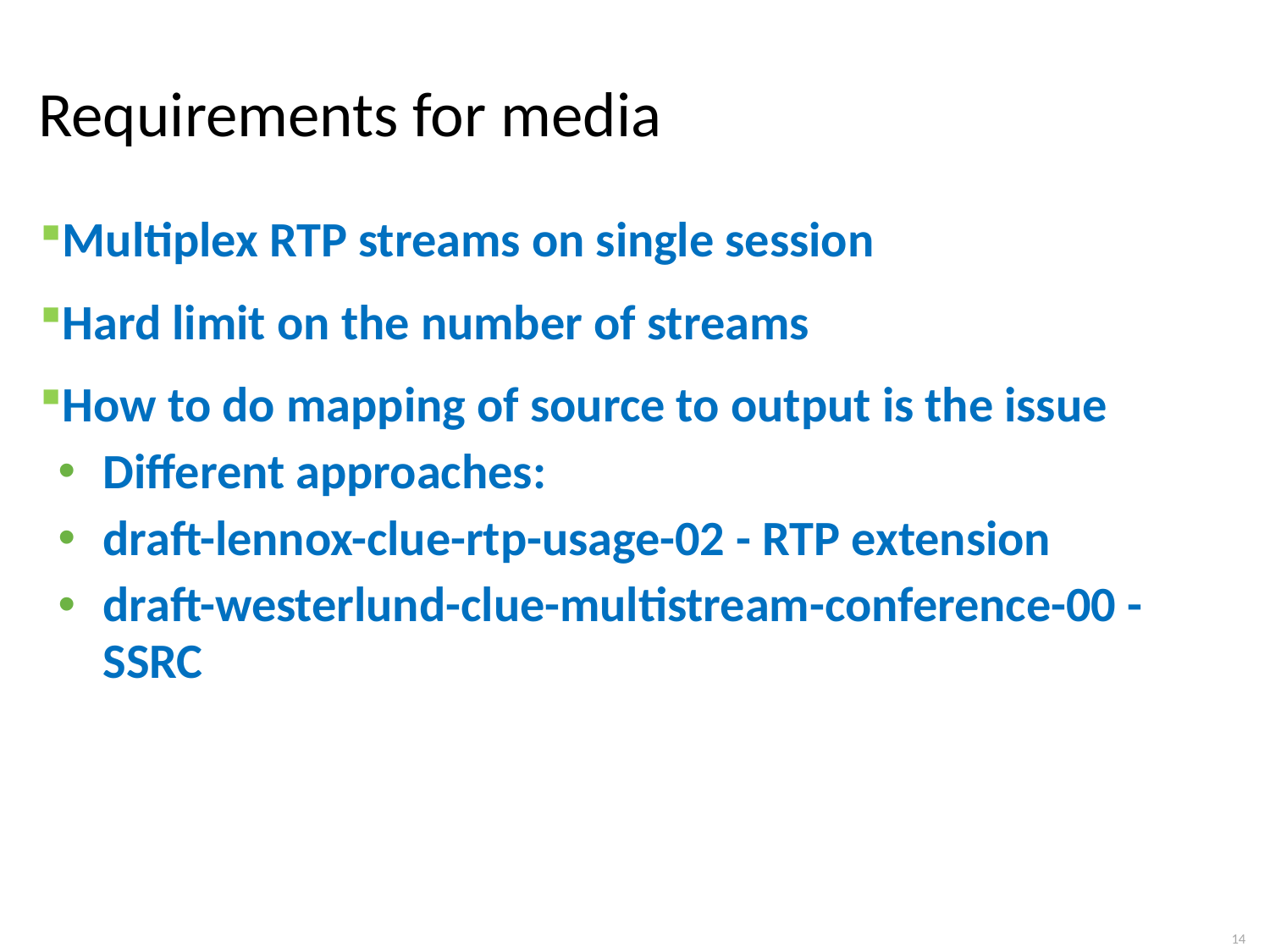

# Requirements for media
Multiplex RTP streams on single session
Hard limit on the number of streams
How to do mapping of source to output is the issue
Different approaches:
draft-lennox-clue-rtp-usage-02 - RTP extension
draft-westerlund-clue-multistream-conference-00 - SSRC